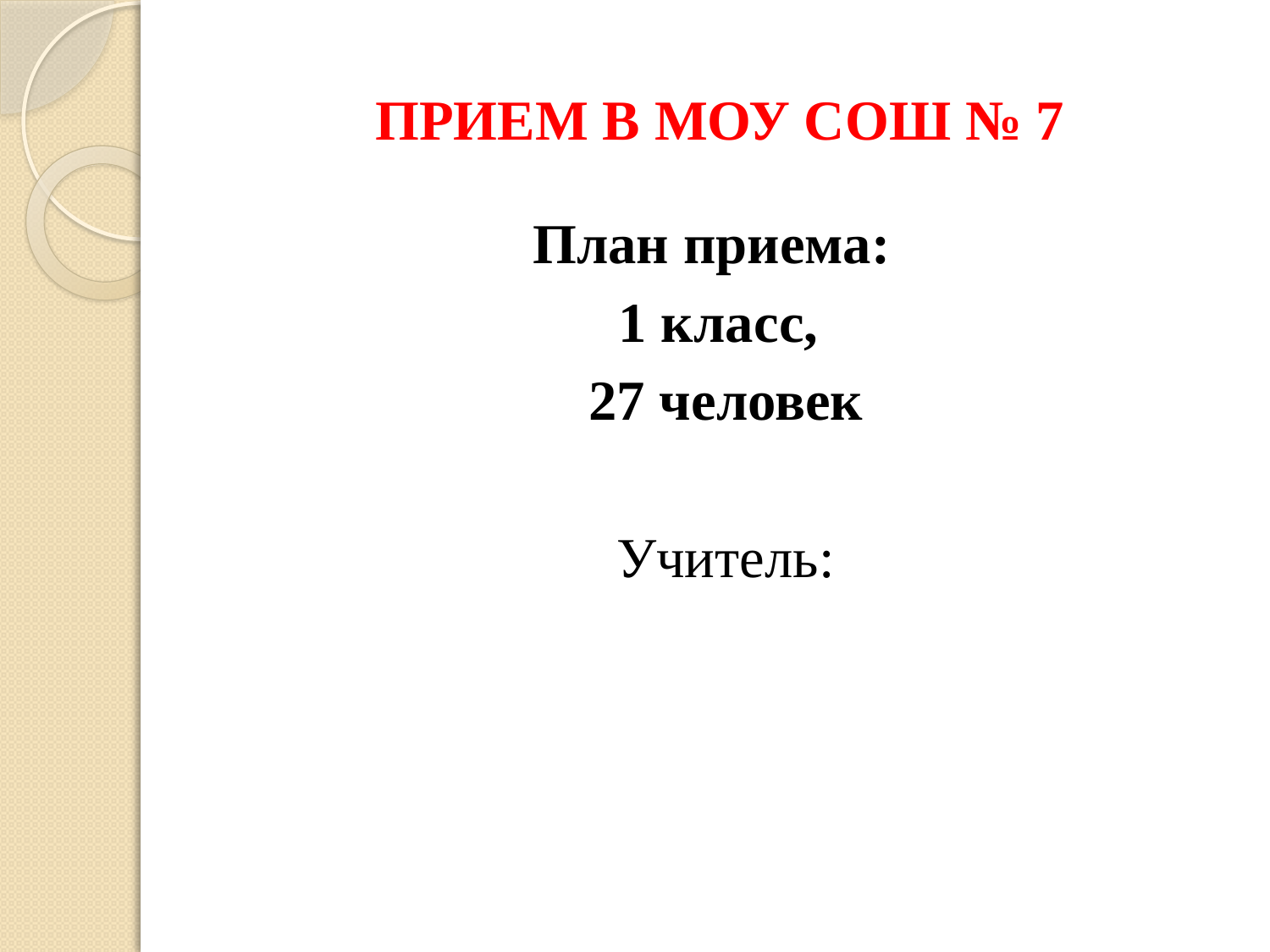

# ПРИЕМ В МОУ СОШ № 7
План приема:
1 класс,
27 человек

Учитель: